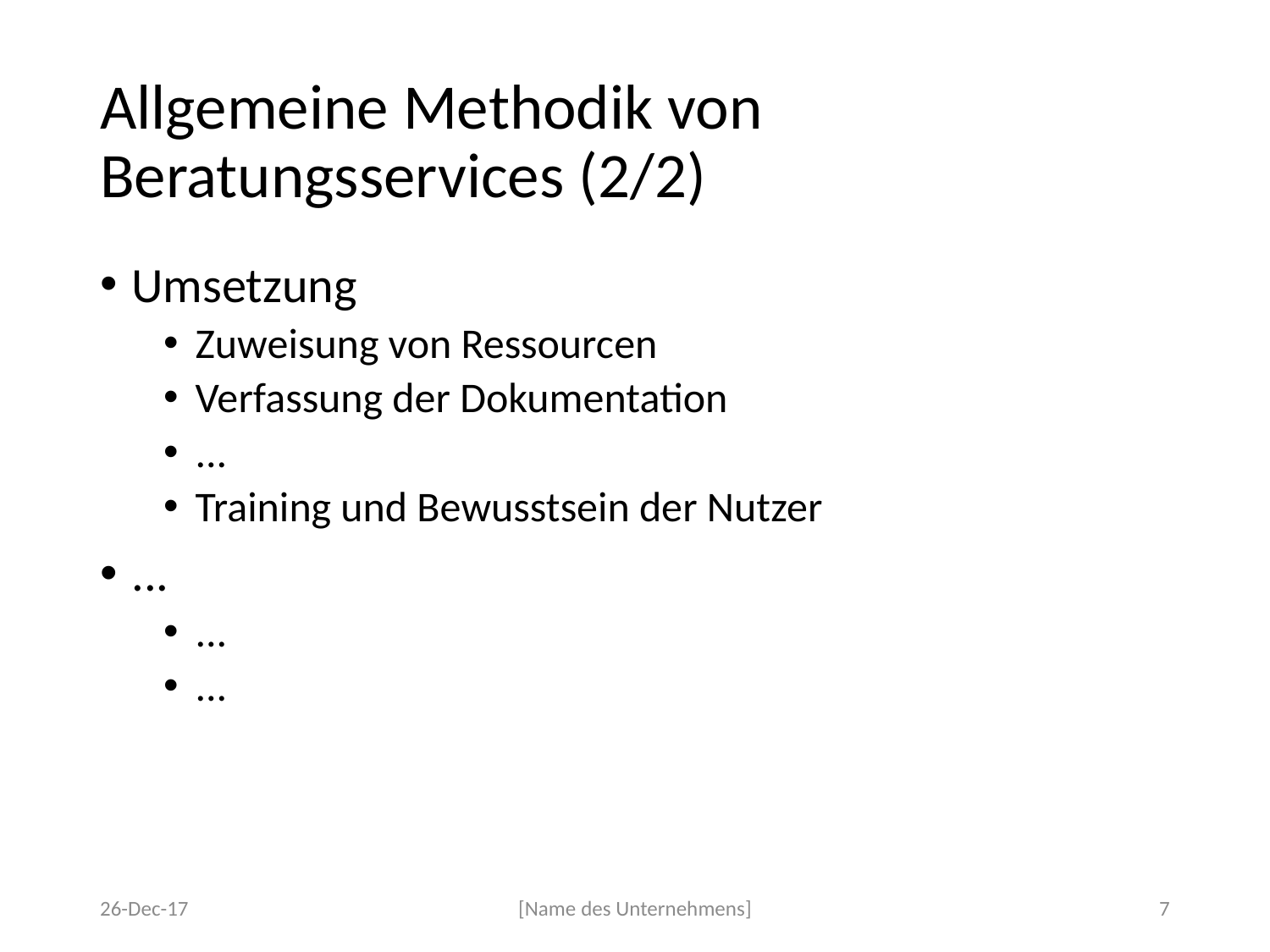

# Allgemeine Methodik von Beratungsservices (2/2)
Umsetzung
Zuweisung von Ressourcen
Verfassung der Dokumentation
...
Training und Bewusstsein der Nutzer
...
...
...
26-Dec-17
[Name des Unternehmens]
7